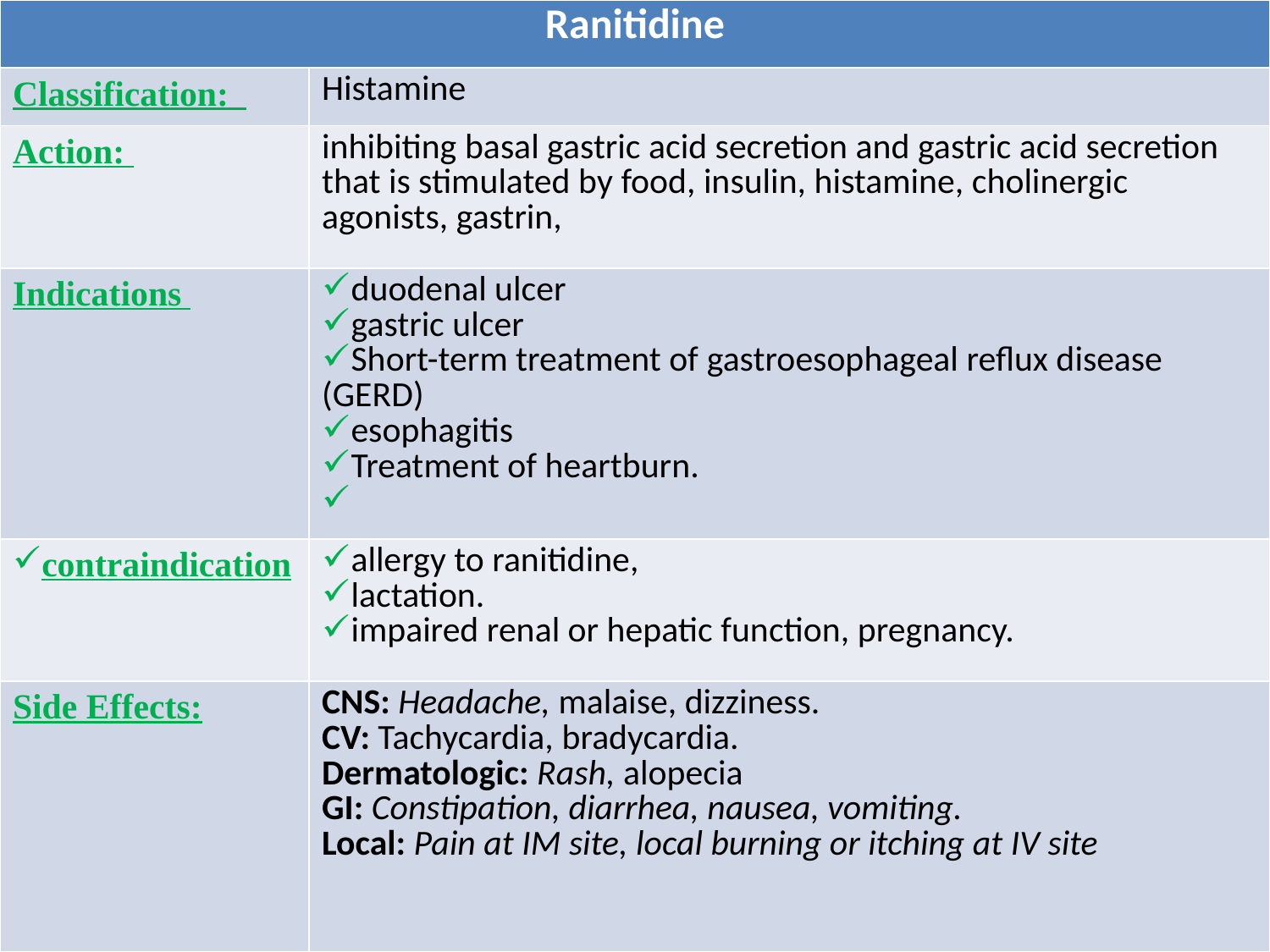

| Ranitidine |  |
| --- | --- |
| Classification: | Histamine |
| Action: | inhibiting basal gastric acid secretion and gastric acid secretion that is stimulated by food, insulin, histamine, cholinergic agonists, gastrin, |
| Indications | duodenal ulcer gastric ulcer Short-term treatment of gastroesophageal reflux disease (GERD) esophagitis Treatment of heartburn. |
| contraindication | allergy to ranitidine, lactation. impaired renal or hepatic function, pregnancy. |
| Side Effects: | CNS: Headache, malaise, dizziness. CV: Tachycardia, bradycardia. Dermatologic: Rash, alopecia GI: Constipation, diarrhea, nausea, vomiting. Local: Pain at IM site, local burning or itching at IV site |